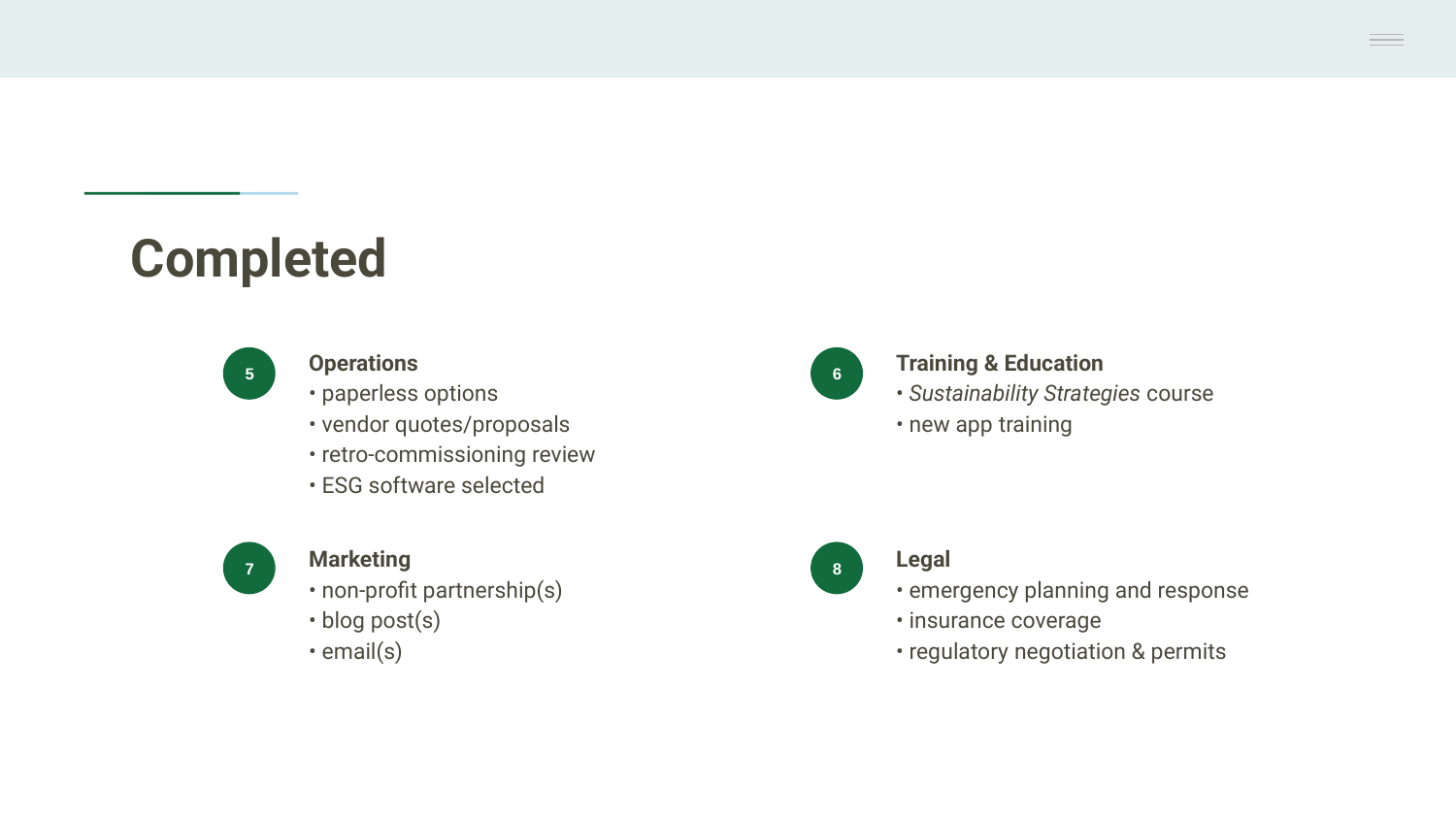

# Completed
Operations
• paperless options
• vendor quotes/proposals
• retro-commissioning review
• ESG software selected
Training & Education
• Sustainability Strategies course
• new app training
5
6
Marketing
• non-profit partnership(s)
• blog post(s)
• email(s)
Legal
• emergency planning and response
• insurance coverage
• regulatory negotiation & permits
7
8